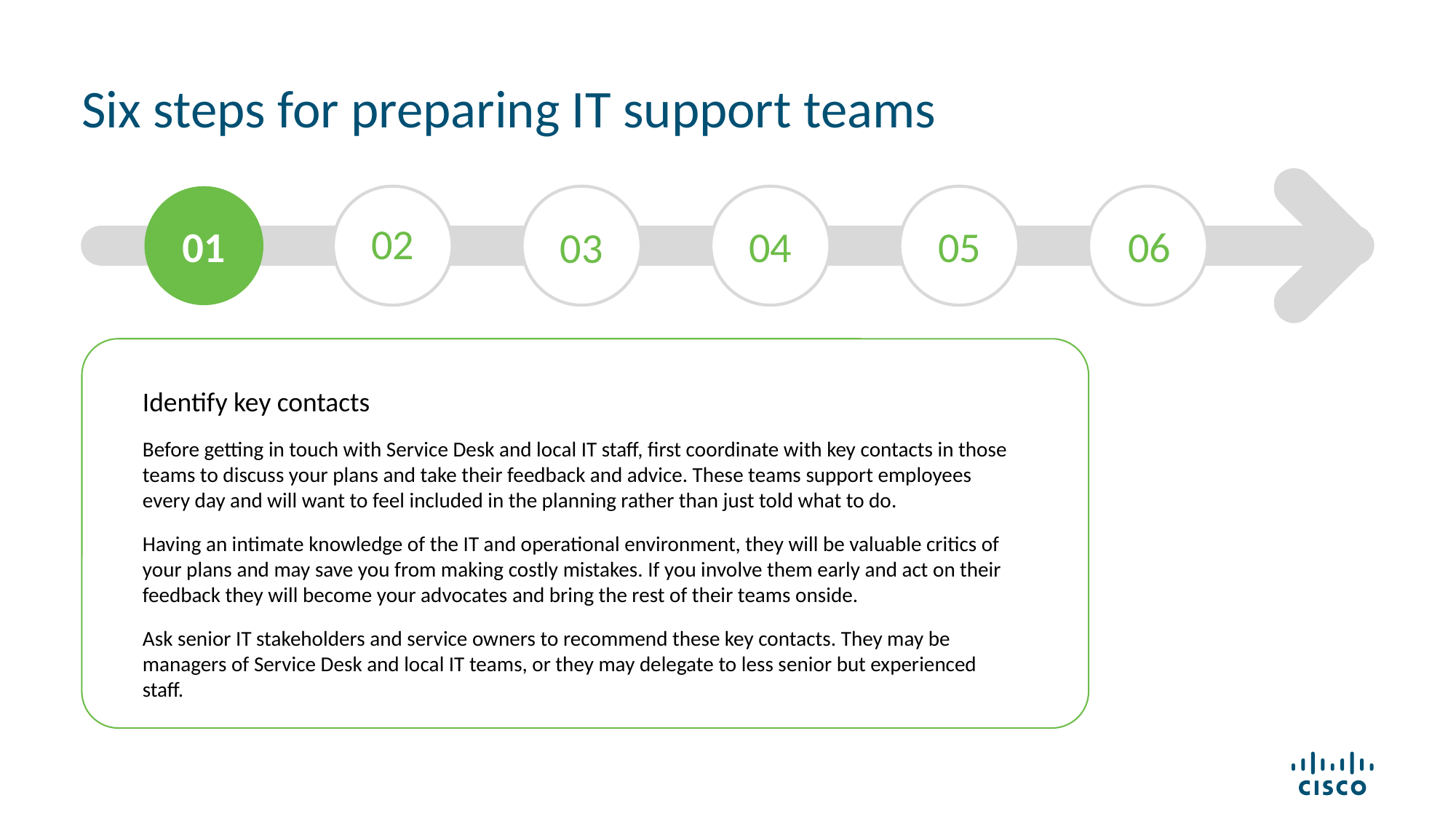

# Six steps for preparing IT support teams

02
01
04
05
06
03

Identify key contacts
Before getting in touch with Service Desk and local IT staff, first coordinate with key contacts in those teams to discuss your plans and take their feedback and advice. These teams support employees every day and will want to feel included in the planning rather than just told what to do.
Having an intimate knowledge of the IT and operational environment, they will be valuable critics of your plans and may save you from making costly mistakes. If you involve them early and act on their feedback they will become your advocates and bring the rest of their teams onside.
Ask senior IT stakeholders and service owners to recommend these key contacts. They may be managers of Service Desk and local IT teams, or they may delegate to less senior but experienced staff.